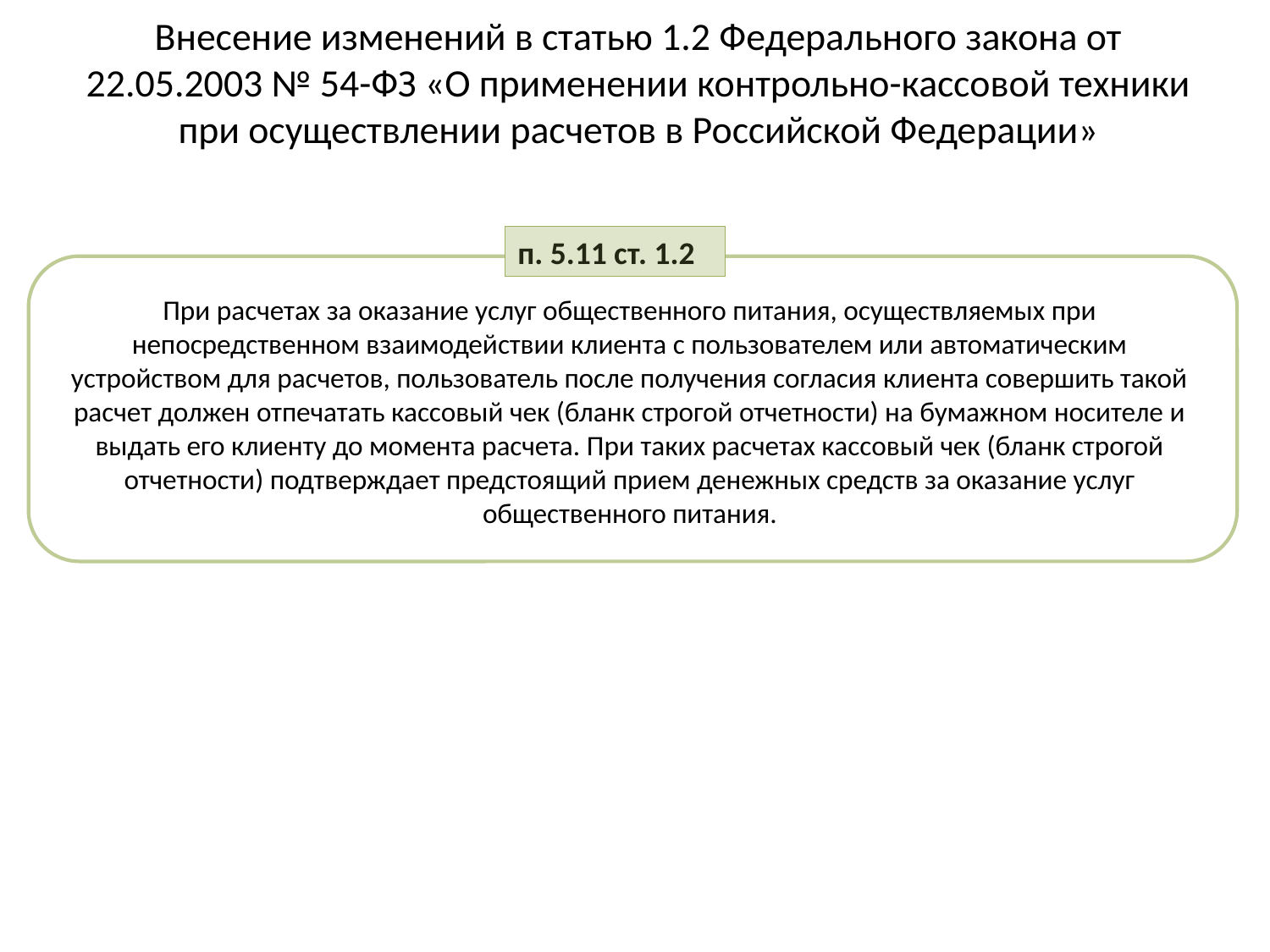

# Внесение изменений в статью 1.2 Федерального закона от 22.05.2003 № 54-ФЗ «О применении контрольно-кассовой техники при осуществлении расчетов в Российской Федерации»
п. 5.11 ст. 1.2

При расчетах за оказание услуг общественного питания, осуществляемых при непосредственном взаимодействии клиента с пользователем или автоматическим устройством для расчетов, пользователь после получения согласия клиента совершить такой расчет должен отпечатать кассовый чек (бланк строгой отчетности) на бумажном носителе и выдать его клиенту до момента расчета. При таких расчетах кассовый чек (бланк строгой отчетности) подтверждает предстоящий прием денежных средств за оказание услуг общественного питания.